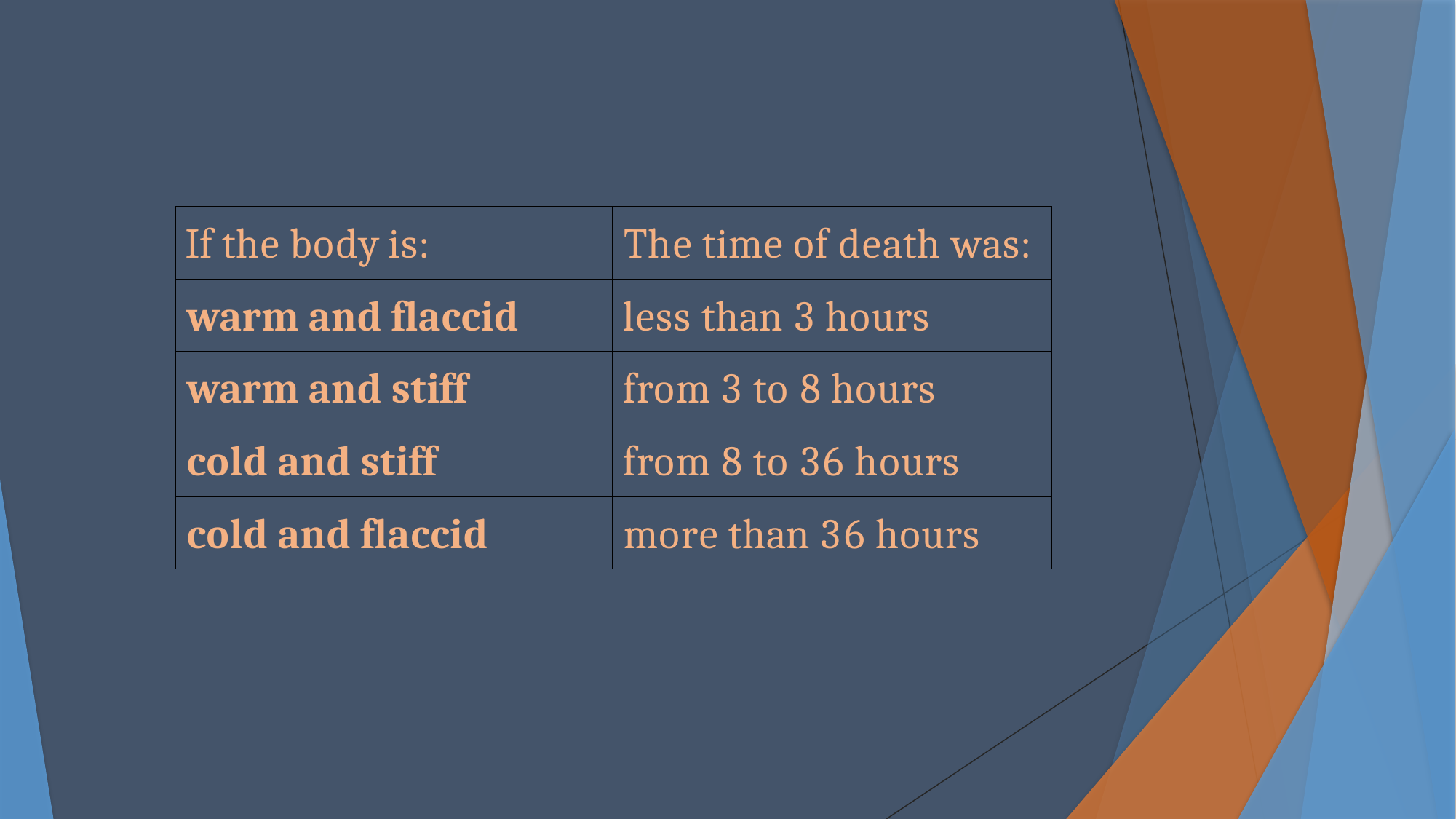

| If the body is: | The time of death was: |
| --- | --- |
| warm and flaccid | less than 3 hours |
| warm and stiff | from 3 to 8 hours |
| cold and stiff | from 8 to 36 hours |
| cold and flaccid | more than 36 hours |